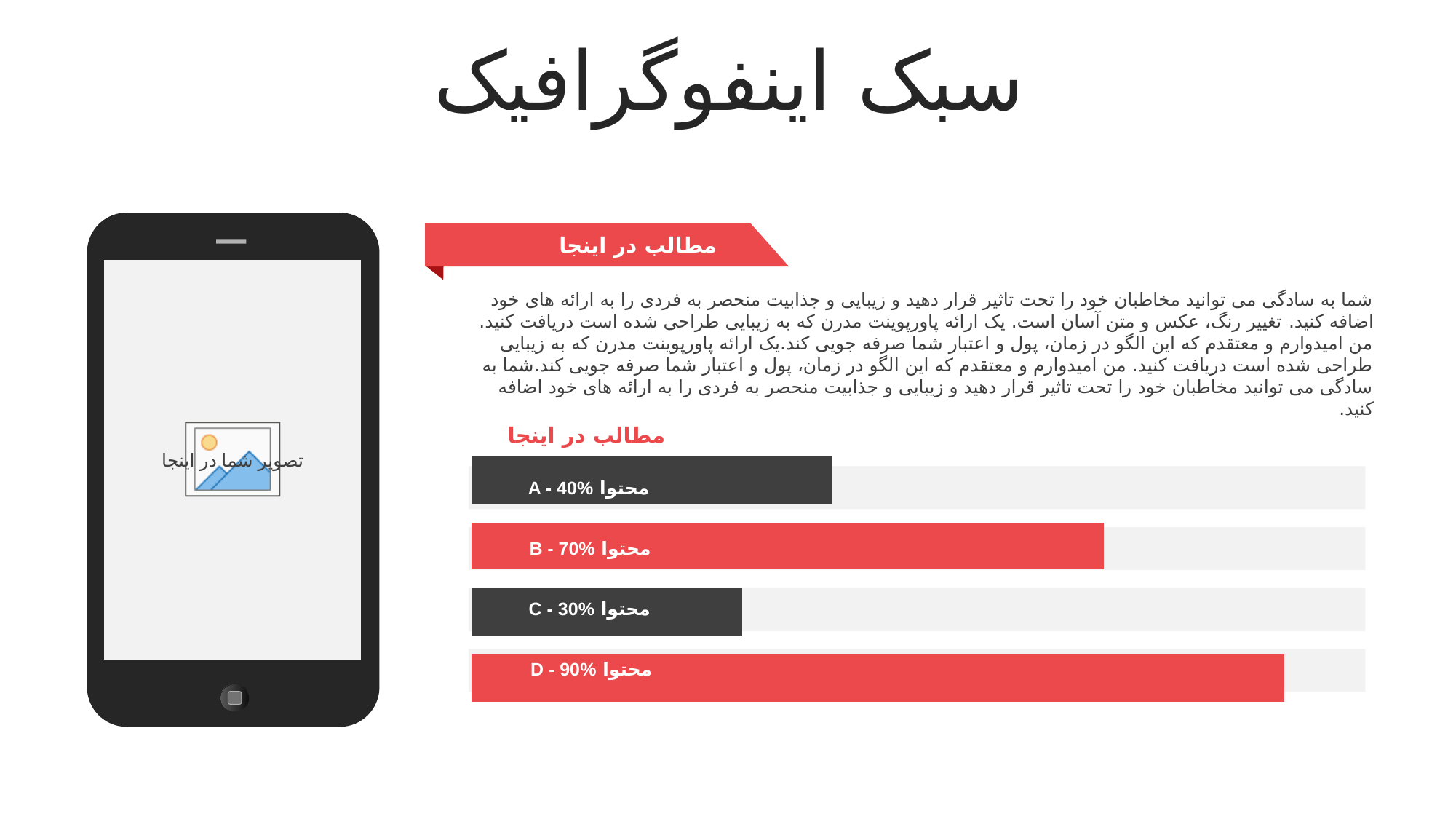

سبک اینفوگرافیک
مطالب در اینجا

شما به سادگی می توانید مخاطبان خود را تحت تاثیر قرار دهید و زیبایی و جذابیت منحصر به فردی را به ارائه های خود اضافه کنید. تغییر رنگ، عکس و متن آسان است. یک ارائه پاورپوینت مدرن که به زیبایی طراحی شده است دریافت کنید. من امیدوارم و معتقدم که این الگو در زمان، پول و اعتبار شما صرفه جویی کند.یک ارائه پاورپوینت مدرن که به زیبایی طراحی شده است دریافت کنید. من امیدوارم و معتقدم که این الگو در زمان، پول و اعتبار شما صرفه جویی کند.شما به سادگی می توانید مخاطبان خود را تحت تاثیر قرار دهید و زیبایی و جذابیت منحصر به فردی را به ارائه های خود اضافه کنید.
مطالب در اینجا

### Chart

| Category |  |
|---|---|
محتوا A - 40%

محتوا B - 70%

محتوا C - 30%

محتوا D - 90%